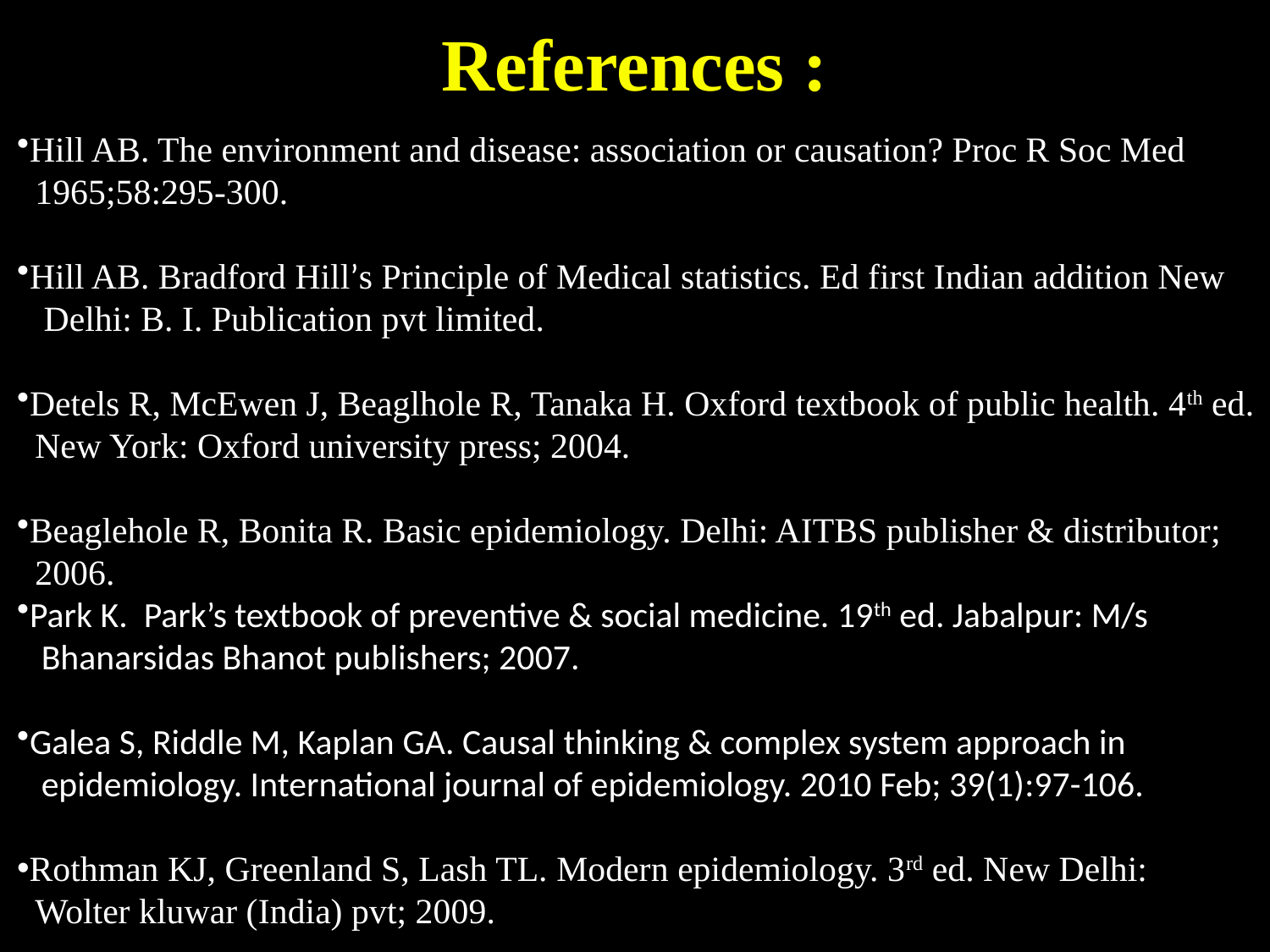

# References :
Hill AB. The environment and disease: association or causation? Proc R Soc Med
  1965;58:295-300.

Hill AB. Bradford Hill’s Principle of Medical statistics. Ed first Indian addition New
   Delhi: B. I. Publication pvt limited.

Detels R, McEwen J, Beaglhole R, Tanaka H. Oxford textbook of public health. 4th ed.
  New York: Oxford university press; 2004.

Beaglehole R, Bonita R. Basic epidemiology. Delhi: AITBS publisher & distributor;
  2006.
Park K.  Park’s textbook of preventive & social medicine. 19th ed. Jabalpur: M/s
   Bhanarsidas Bhanot publishers; 2007.

Galea S, Riddle M, Kaplan GA. Causal thinking & complex system approach in
   epidemiology. International journal of epidemiology. 2010 Feb; 39(1):97-106.

Rothman KJ, Greenland S, Lash TL. Modern epidemiology. 3rd ed. New Delhi:
  Wolter kluwar (India) pvt; 2009.